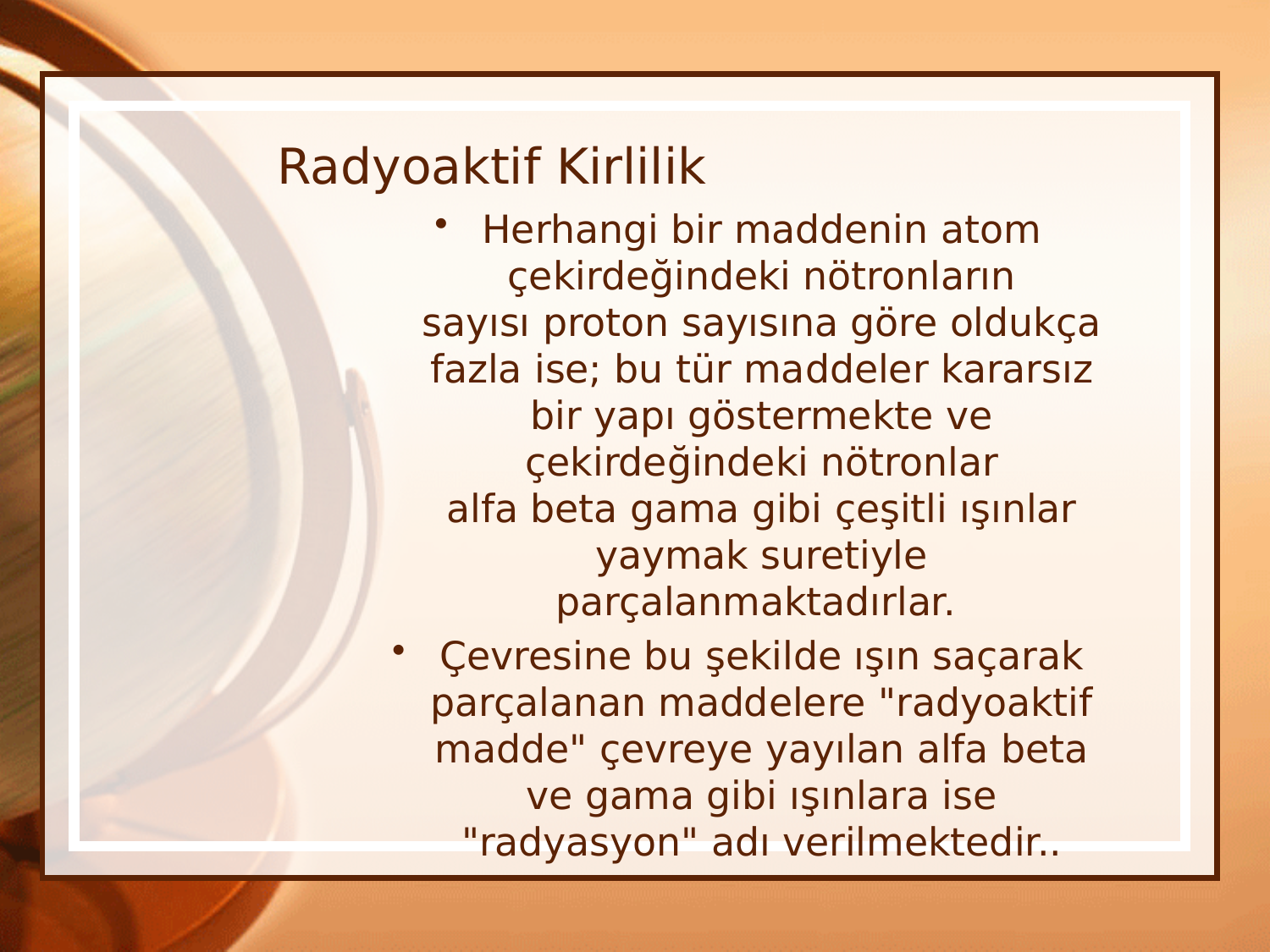

# Radyoaktif Kirlilik
Herhangi bir maddenin atom çekirdeğindeki nötronların sayısı proton sayısına göre oldukça fazla ise; bu tür maddeler kararsız bir yapı göstermekte ve çekirdeğindeki nötronlar alfa beta gama gibi çeşitli ışınlar yaymak suretiyle parçalanmaktadırlar.
Çevresine bu şekilde ışın saçarak parçalanan maddelere "radyoaktif madde" çevreye yayılan alfa beta ve gama gibi ışınlara ise "radyasyon" adı verilmektedir..